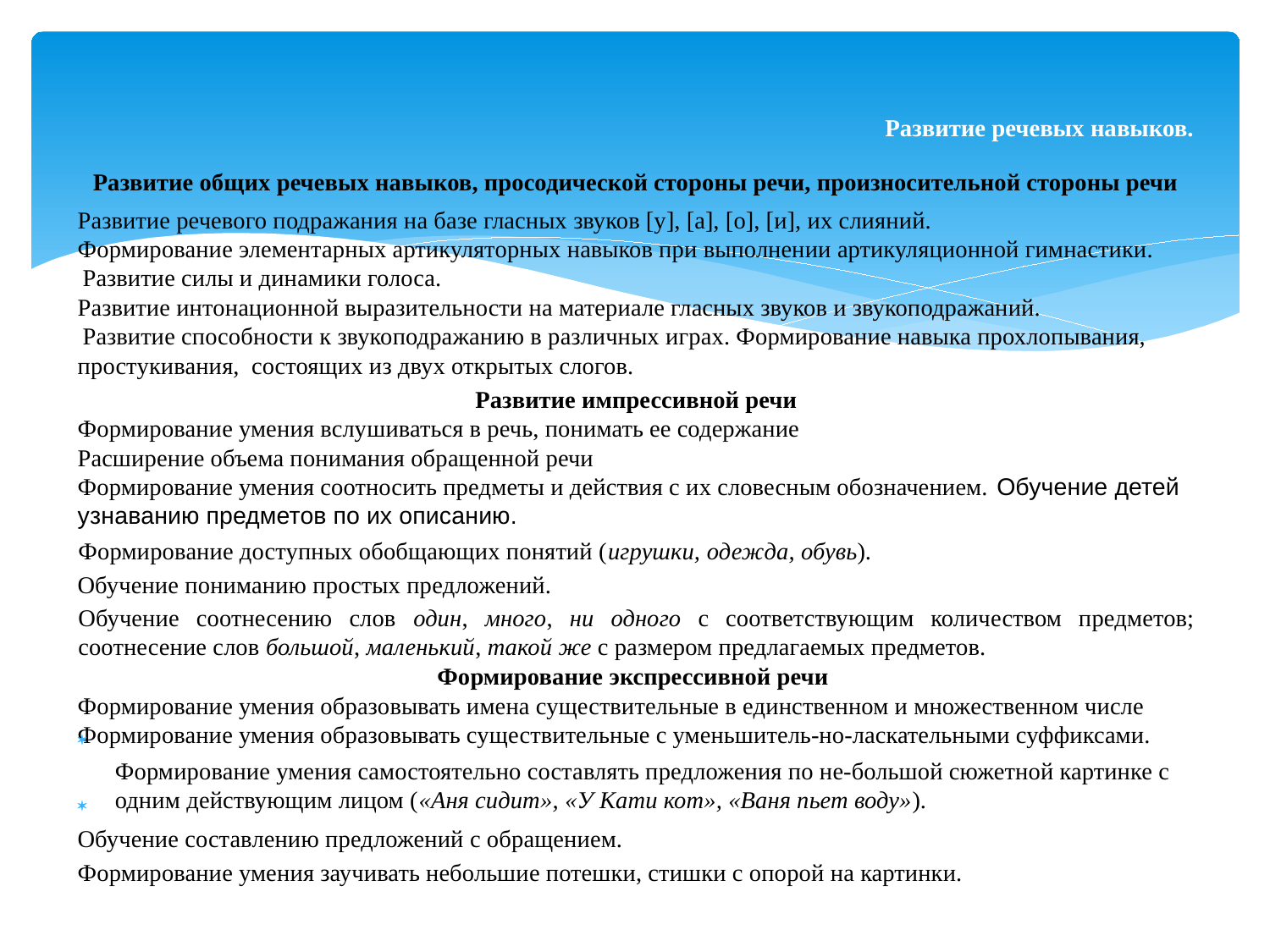

# Развитие речевых навыков.
Развитие общих речевых навыков, просодической стороны речи, произносительной стороны речи
Развитие речевого подражания на базе гласных звуков [у], [а], [о], [и], их слияний.
Формирование элементарных артикуляторных навыков при выполнении артикуляционной гимнастики.
 Развитие силы и динамики голоса.
Развитие интонационной выразительности на материале гласных звуков и звукоподражаний.
 Развитие способности к звукоподражанию в различных играх. Формирование навыка прохлопывания, простукивания,  состоящих из двух открытых слогов.
Развитие импрессивной речи
Формирование умения вслушиваться в речь, понимать ее содержание
Расширение объема понимания обращенной речи
Формирование умения соотносить предметы и действия с их словесным обозначением. Обучение детей узнаванию предметов по их описанию.
Формирование доступных обобщающих понятий (игрушки, одежда, обувь).
Обучение пониманию простых предложений.
Обучение соотнесению слов один, много, ни одного с соответствующим количеством предметов; соотнесение слов большой, маленький, такой же с размером предлагаемых предметов.
Формирование экспрессивной речи
Формирование умения образовывать имена существительные в единственном и множественном числе
Формирование умения образовывать существительные с уменьшитель-но-ласкательными суффиксами.

Формирование умения самостоятельно составлять предложения по не-большой сюжетной картинке с одним действующим лицом («Аня сидит», «У Кати кот», «Ваня пьет воду»).

Обучение составлению предложений с обращением.
Формирование умения заучивать небольшие потешки, стишки с опорой на картинки.